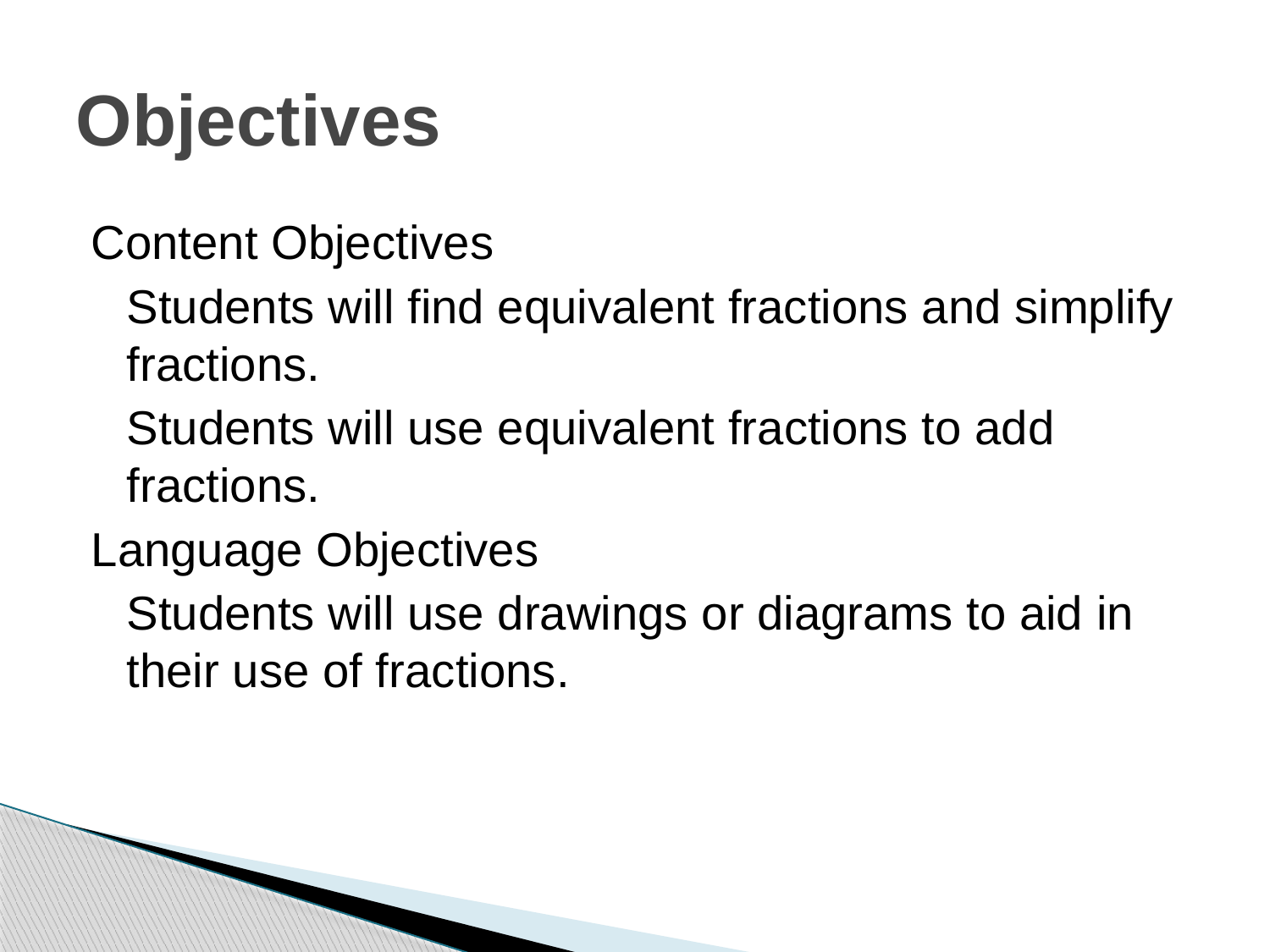

# Objectives
Content Objectives
	Students will find equivalent fractions and simplify fractions.
	Students will use equivalent fractions to add fractions.
Language Objectives
	Students will use drawings or diagrams to aid in their use of fractions.